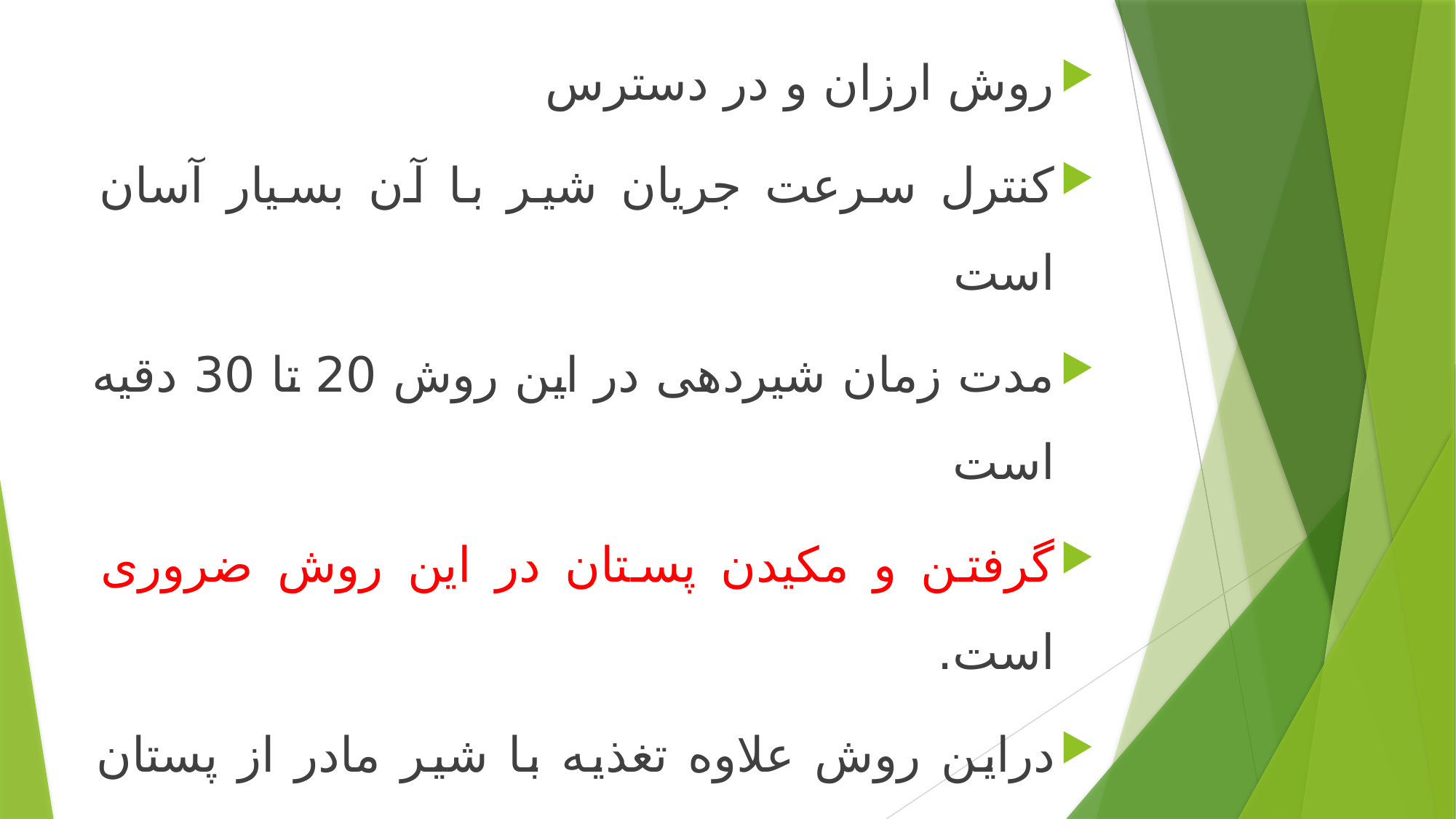

روش ارزان و در دسترس
کنترل سرعت جریان شیر با آن بسیار آسان است
مدت زمان شیردهی در این روش 20 تا 30 دقیه است
گرفتن و مکیدن پستان در این روش ضروری است.
دراین روش علاوه تغذیه با شیر مادر از پستان همه مقدار شیر مکمل را می توان به نوزاد رساند درنتیجه موجب کاهش میزان اتلاف انرژی درنوزادی می شود.
دراین روش تماس پوست با پوست مادر وجود دارد.